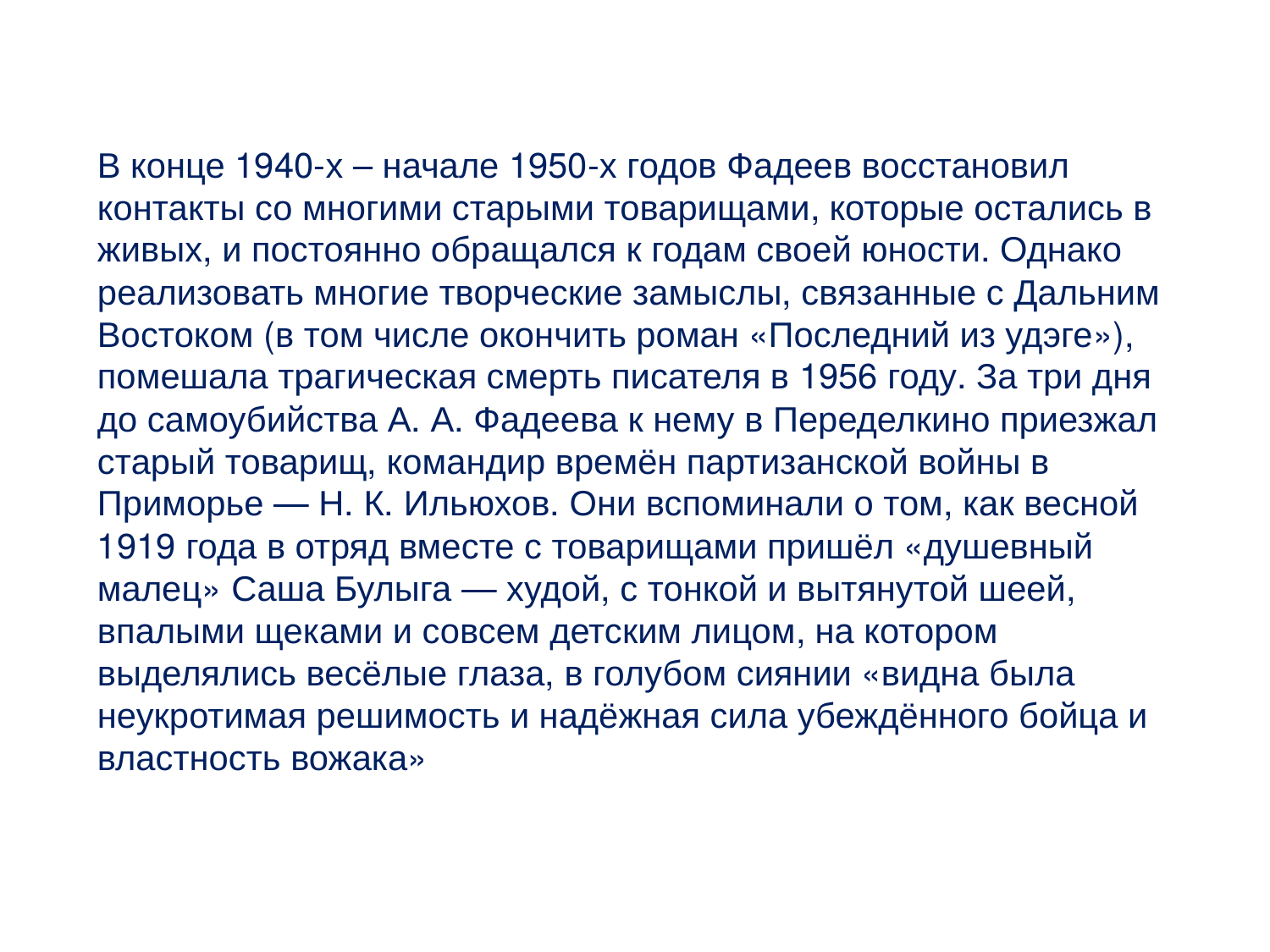

В конце 1940-х – начале 1950-х годов Фадеев восстановил контакты со многими старыми товарищами, которые остались в живых, и постоянно обращался к годам своей юности. Однако реализовать многие творческие замыслы, связанные с Дальним Востоком (в том числе окончить роман «Последний из удэге»), помешала трагическая смерть писателя в 1956 году. За три дня до самоубийства А. А. Фадеева к нему в Переделкино приезжал старый товарищ, командир времён партизанской войны в Приморье — Н. К. Ильюхов. Они вспоминали о том, как весной 1919 года в отряд вместе с товарищами пришёл «душевный малец» Саша Булыга — худой, с тонкой и вытянутой шеей, впалыми щеками и совсем детским лицом, на котором выделялись весёлые глаза, в голубом сиянии «видна была неукротимая решимость и надёжная сила убеждённого бойца и властность вожака»